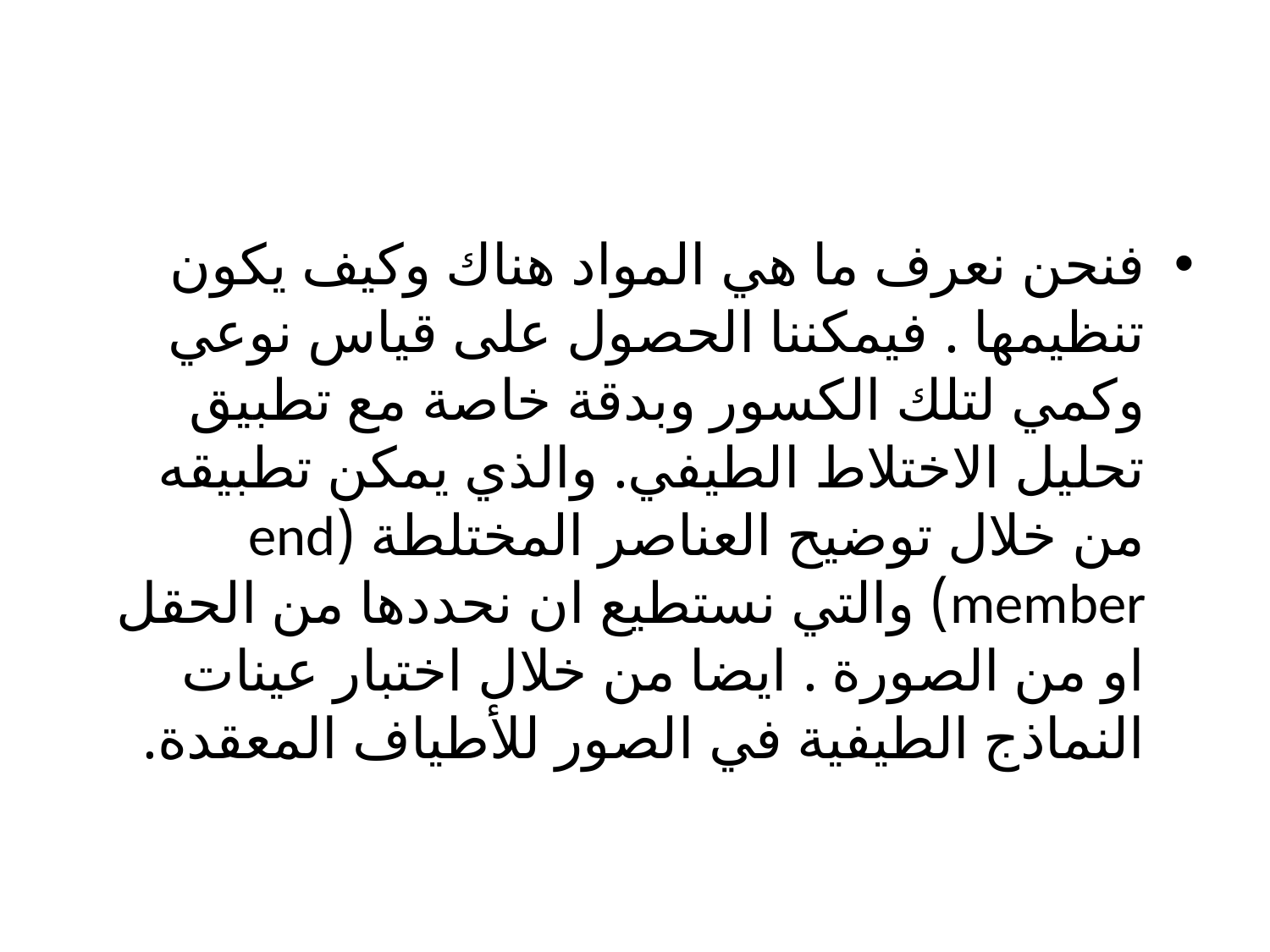

فنحن نعرف ما هي المواد هناك وكيف يكون تنظيمها . فيمكننا الحصول على قياس نوعي وكمي لتلك الكسور وبدقة خاصة مع تطبيق تحليل الاختلاط الطيفي. والذي يمكن تطبيقه من خلال توضيح العناصر المختلطة (end member) والتي نستطيع ان نحددها من الحقل او من الصورة . ايضا من خلال اختبار عينات النماذج الطيفية في الصور للأطياف المعقدة.